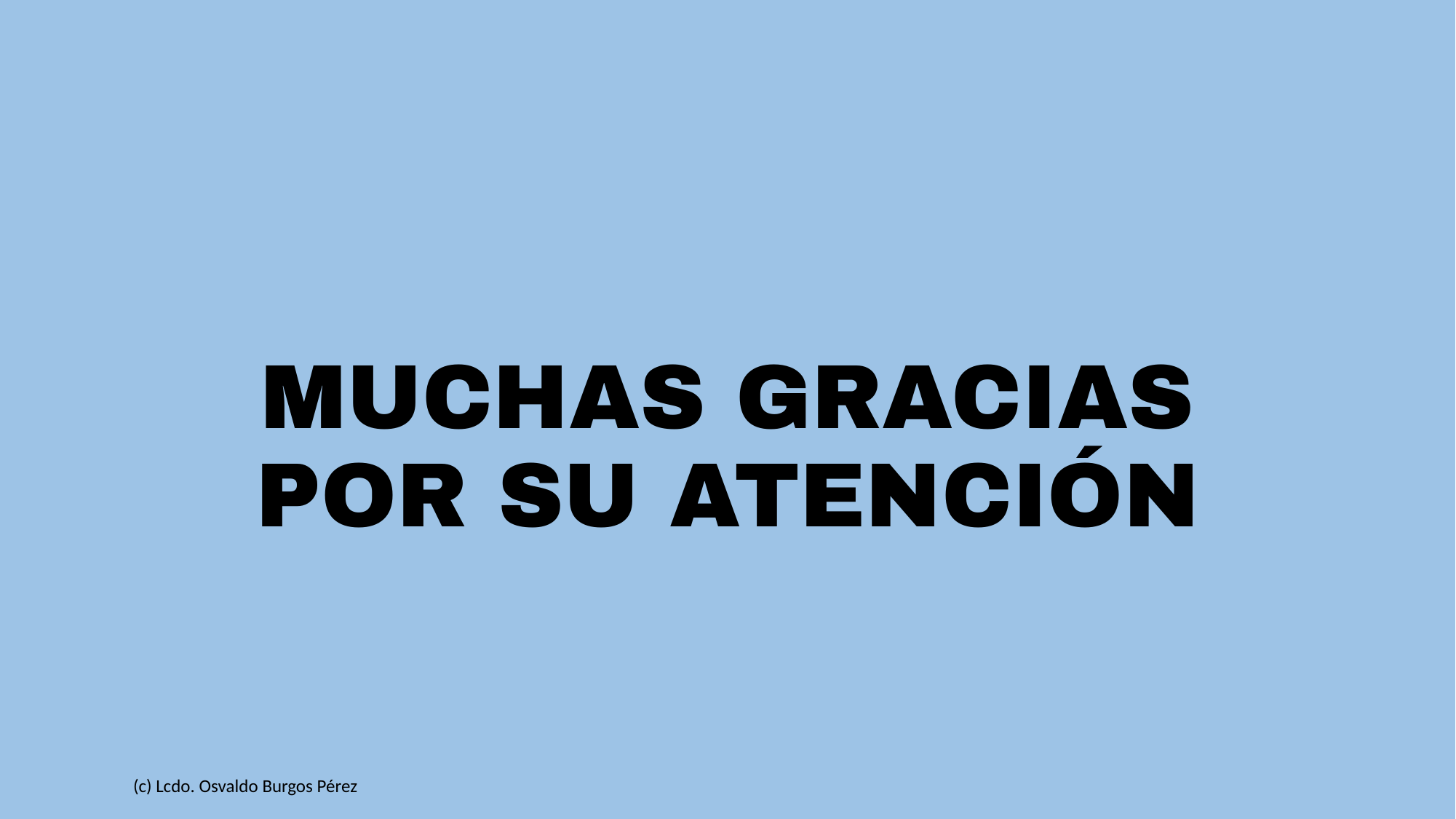

# MUCHAS GRACIAS POR SU ATENCIÓN
(c) Lcdo. Osvaldo Burgos Pérez